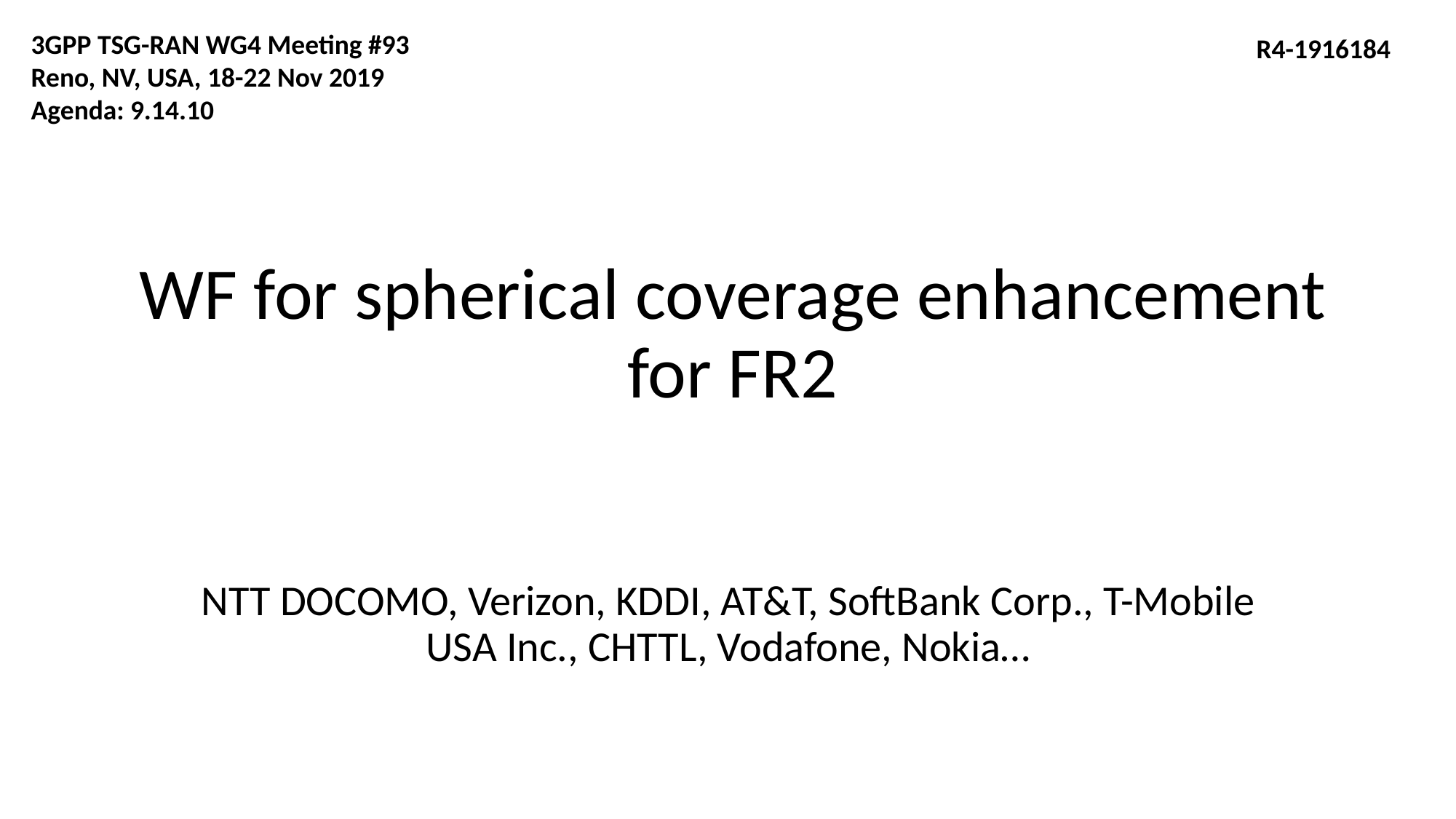

3GPP TSG-RAN WG4 Meeting #93
Reno, NV, USA, 18-22 Nov 2019
Agenda: 9.14.10
R4-1916184
# WF for spherical coverage enhancement for FR2
NTT DOCOMO, Verizon, KDDI, AT&T, SoftBank Corp., T-Mobile USA Inc., CHTTL, Vodafone, Nokia…